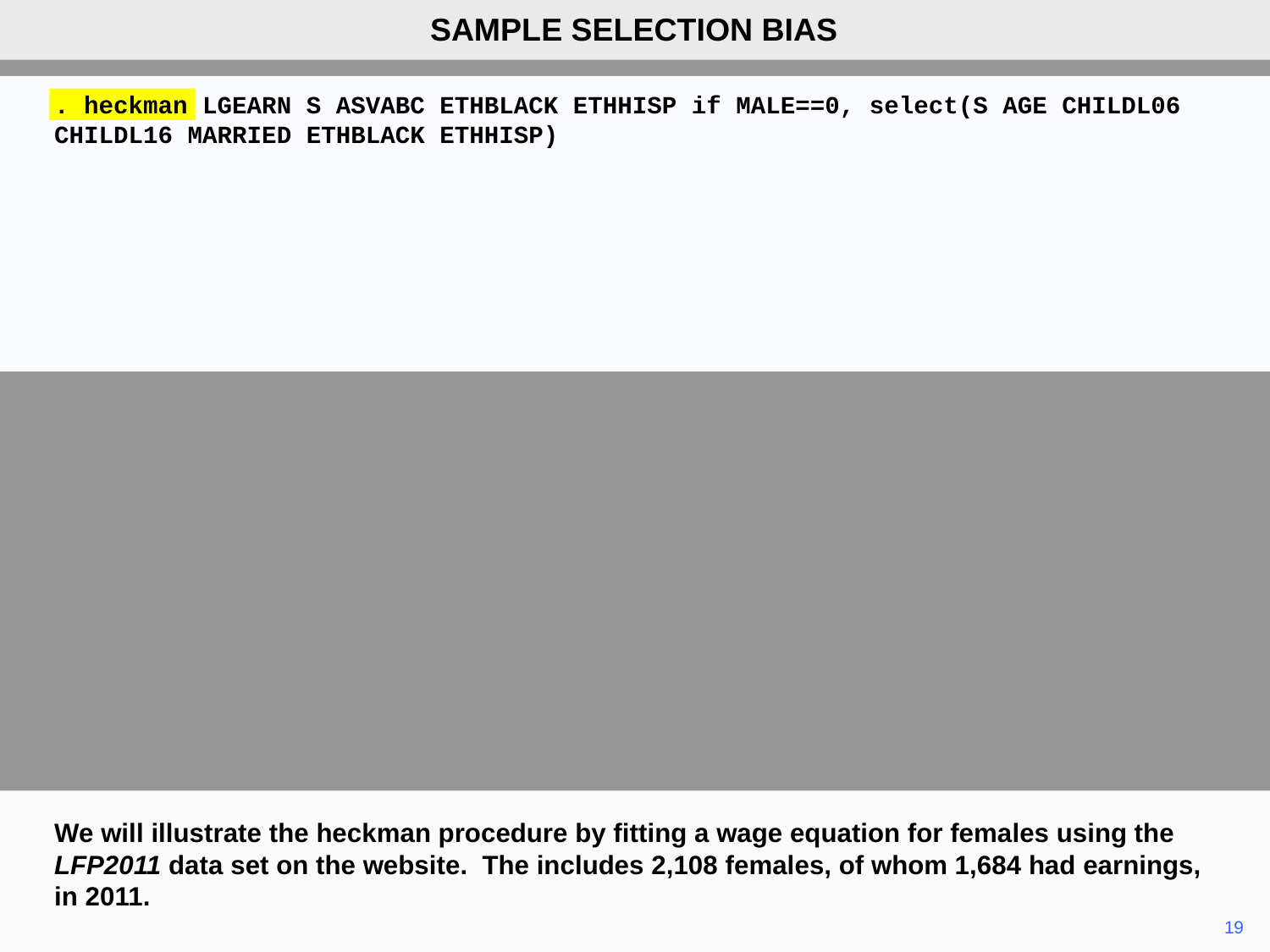

SAMPLE SELECTION BIAS

. heckman LGEARN S ASVABC ETHBLACK ETHHISP if MALE==0, select(S AGE CHILDL06 CHILDL16 MARRIED ETHBLACK ETHHISP)

We will illustrate the heckman procedure by fitting a wage equation for females using the LFP2011 data set on the website.  The includes 2,108 females, of whom 1,684 had earnings, in 2011.
	19